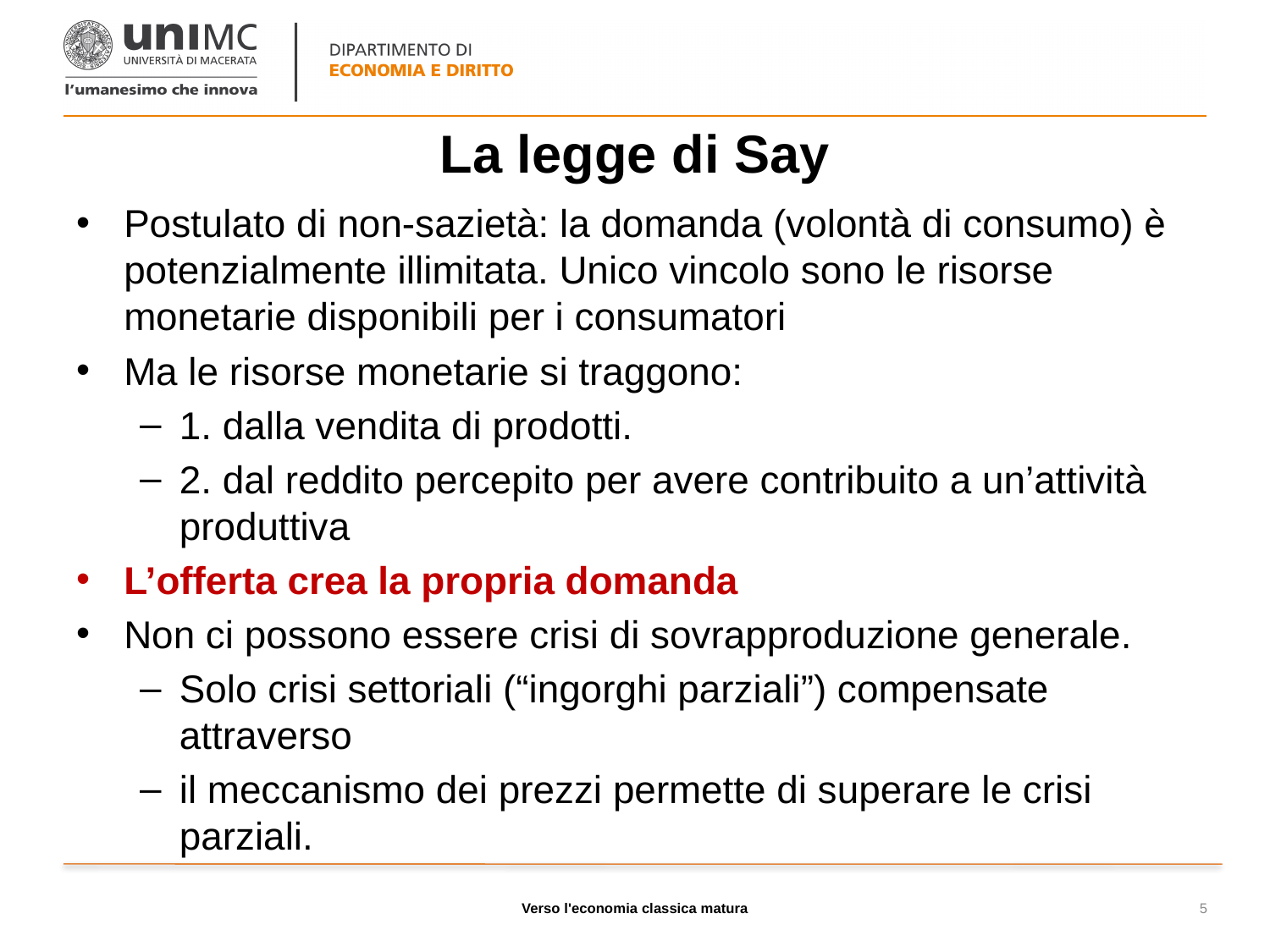

# La legge di Say
Postulato di non-sazietà: la domanda (volontà di consumo) è potenzialmente illimitata. Unico vincolo sono le risorse monetarie disponibili per i consumatori
Ma le risorse monetarie si traggono:
1. dalla vendita di prodotti.
2. dal reddito percepito per avere contribuito a un’attività produttiva
L’offerta crea la propria domanda
Non ci possono essere crisi di sovrapproduzione generale.
Solo crisi settoriali (“ingorghi parziali”) compensate attraverso
il meccanismo dei prezzi permette di superare le crisi parziali.

Verso l'economia classica matura
5